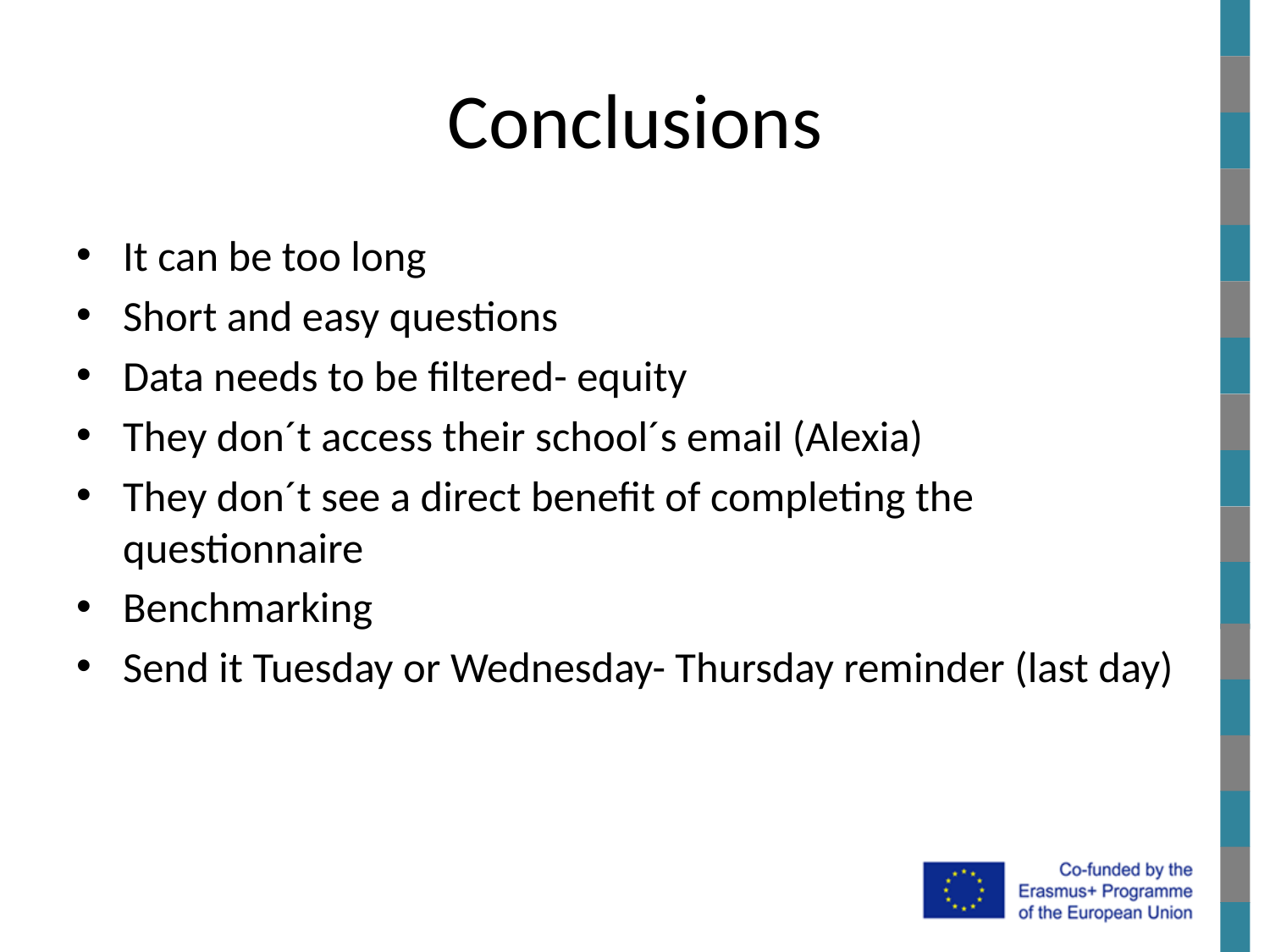

# Conclusions
It can be too long
Short and easy questions
Data needs to be filtered- equity
They don´t access their school´s email (Alexia)
They don´t see a direct benefit of completing the questionnaire
Benchmarking
Send it Tuesday or Wednesday- Thursday reminder (last day)